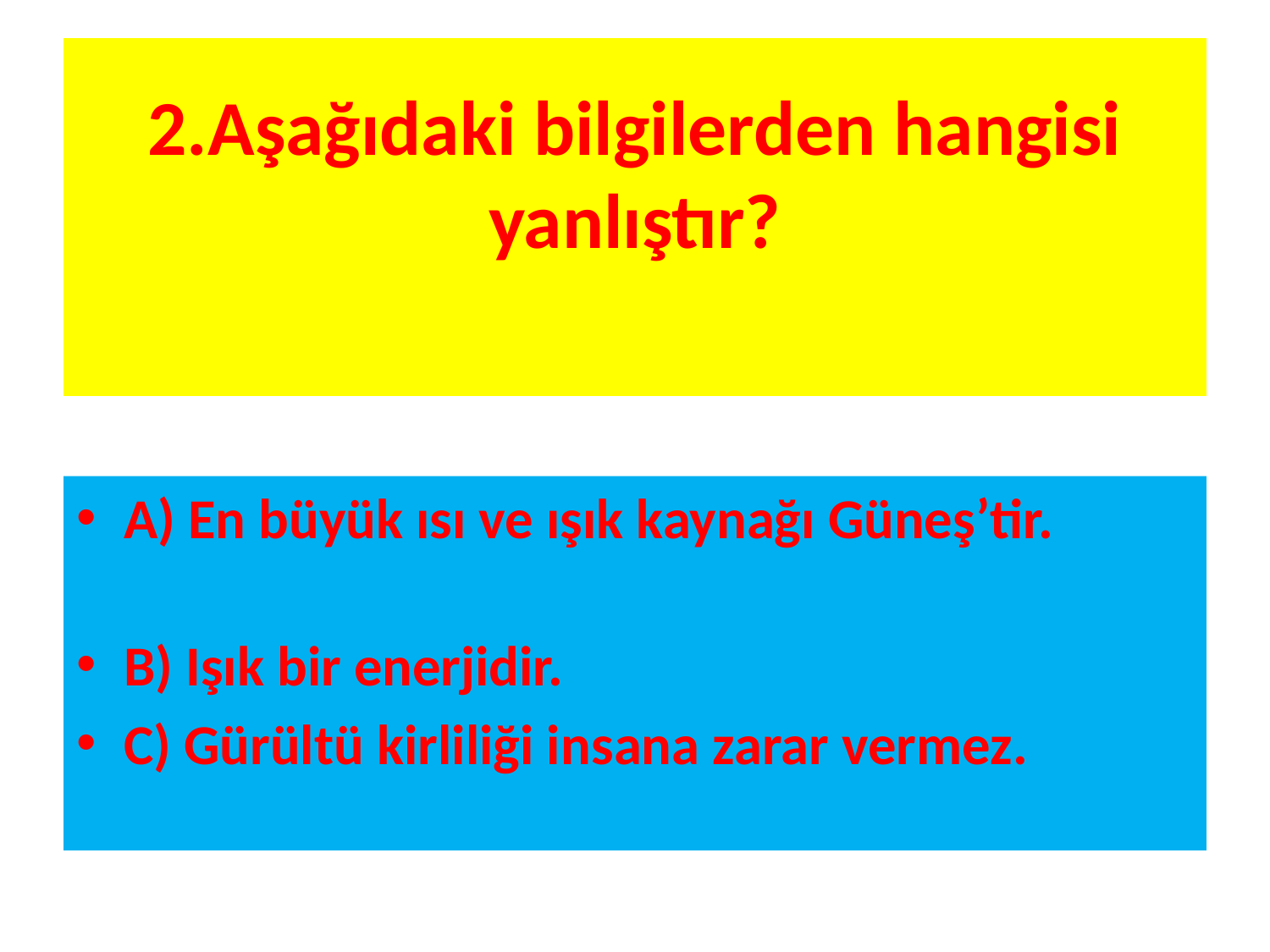

# 2.Aşağıdaki bilgilerden hangisi yanlıştır?
A) En büyük ısı ve ışık kaynağı Güneş’tir.
B) Işık bir enerjidir.
C) Gürültü kirliliği insana zarar vermez.